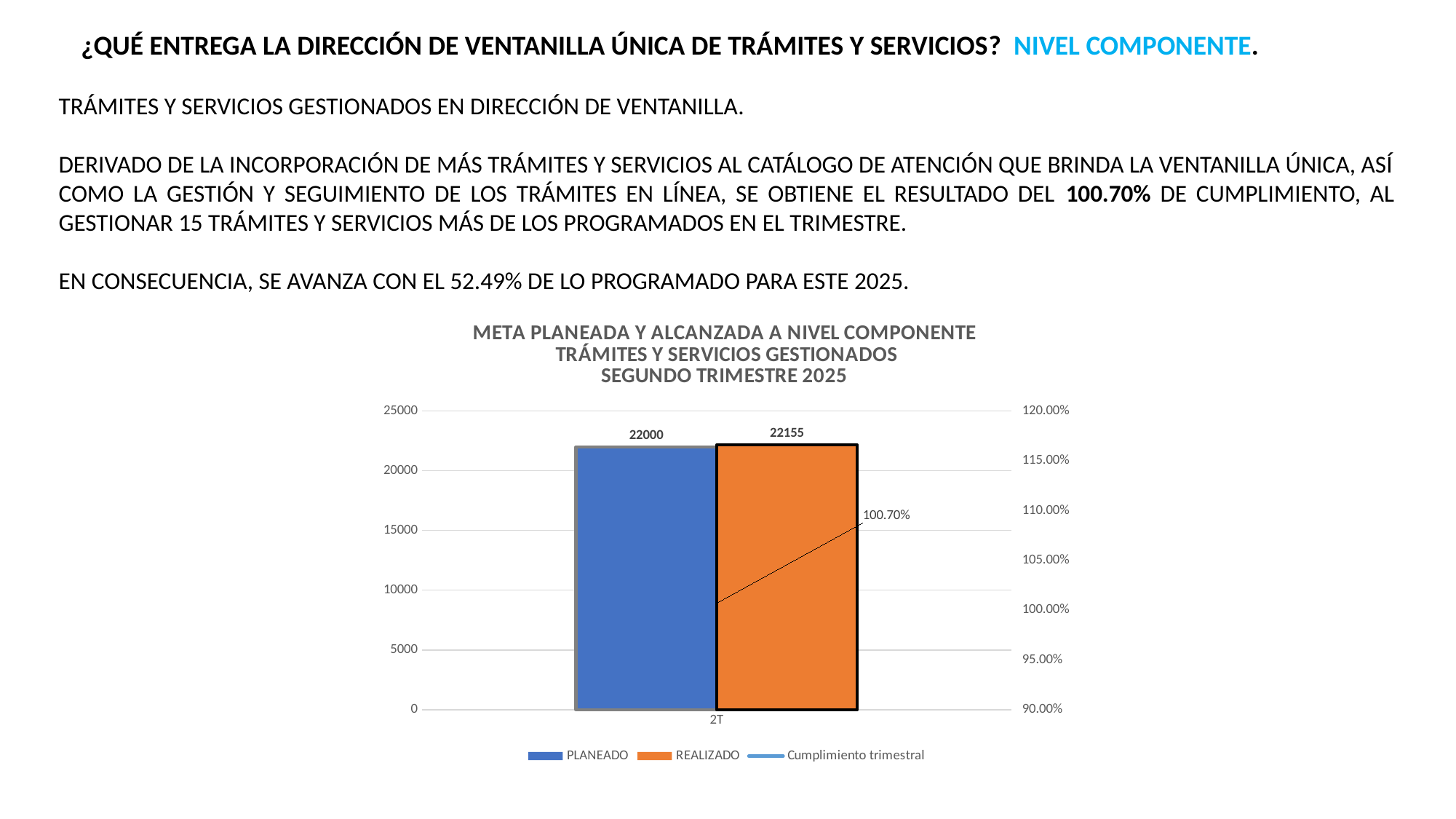

¿QUÉ ENTREGA LA DIRECCIÓN DE VENTANILLA ÚNICA DE TRÁMITES Y SERVICIOS?  NIVEL COMPONENTE.

TRÁMITES Y SERVICIOS GESTIONADOS EN DIRECCIÓN DE VENTANILLA.

DERIVADO DE LA INCORPORACIÓN DE MÁS TRÁMITES Y SERVICIOS AL CATÁLOGO DE ATENCIÓN QUE BRINDA LA VENTANILLA ÚNICA, ASÍ COMO LA GESTIÓN Y SEGUIMIENTO DE LOS TRÁMITES EN LÍNEA, SE OBTIENE EL RESULTADO DEL 100.70% DE CUMPLIMIENTO, AL GESTIONAR 15 TRÁMITES Y SERVICIOS MÁS DE LOS PROGRAMADOS EN EL TRIMESTRE.

EN CONSECUENCIA, SE AVANZA CON EL 52.49% DE LO PROGRAMADO PARA ESTE 2025.

### Chart: META PLANEADA Y ALCANZADA A NIVEL COMPONENTE
TRÁMITES Y SERVICIOS GESTIONADOS
SEGUNDO TRIMESTRE 2025

| Category | PLANEADO | REALIZADO | Cumplimiento trimestral |
|---|---|---|---|
| 2T | 22000.0 | 22155.0 | 1.0070454545454546 |